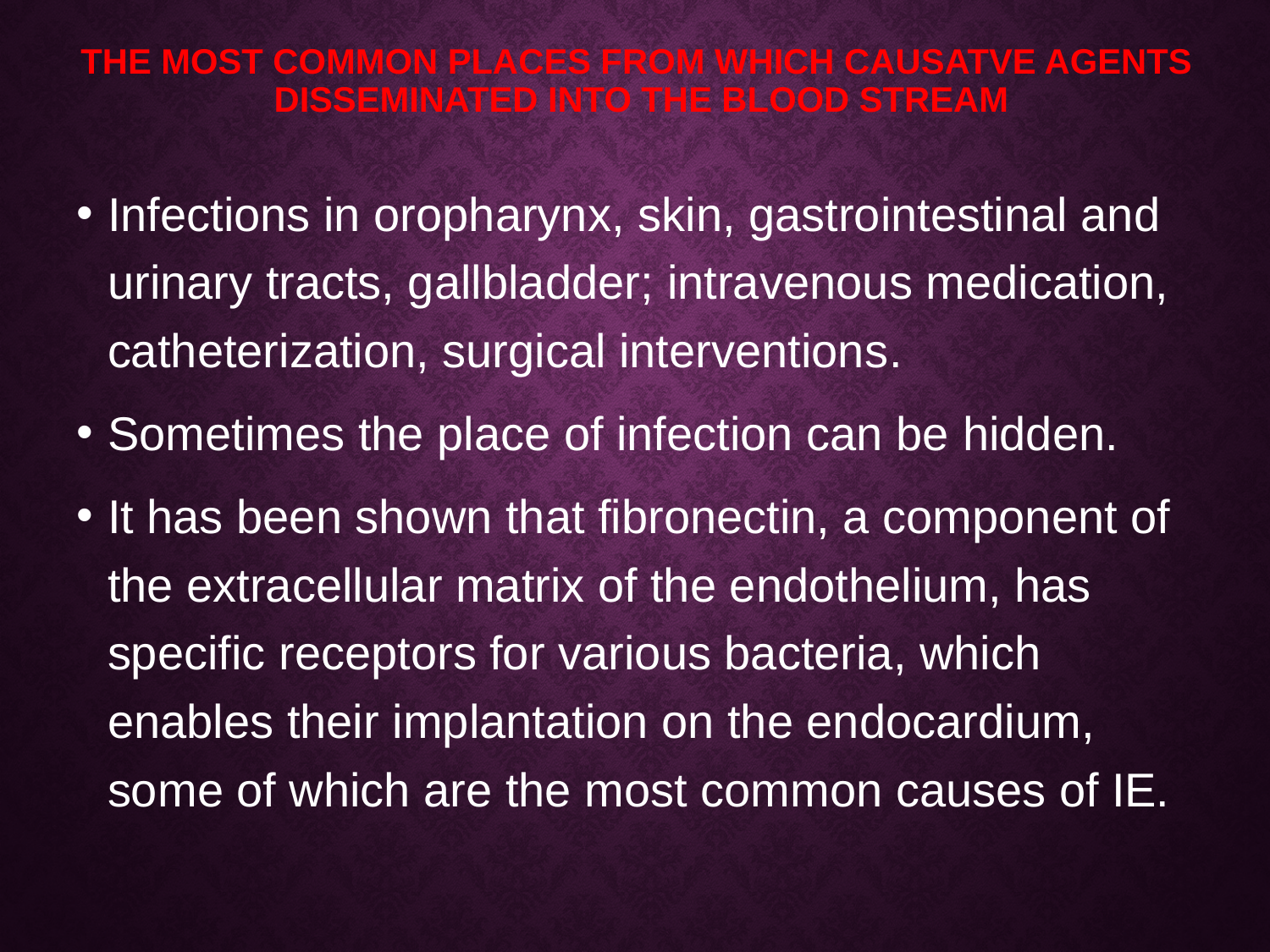

# The most common places from which causatve agents  disseminated into the blood stream
Infections in oropharynx, skin, gastrointestinal and urinary tracts, gallbladder; intravenous medication, catheterization, surgical interventions.
Sometimes the place of infection can be hidden.
It has been shown that fibronectin, a component of the extracellular matrix of the endothelium, has specific receptors for various bacteria, which enables their implantation on the endocardium, some of which are the most common causes of IE.